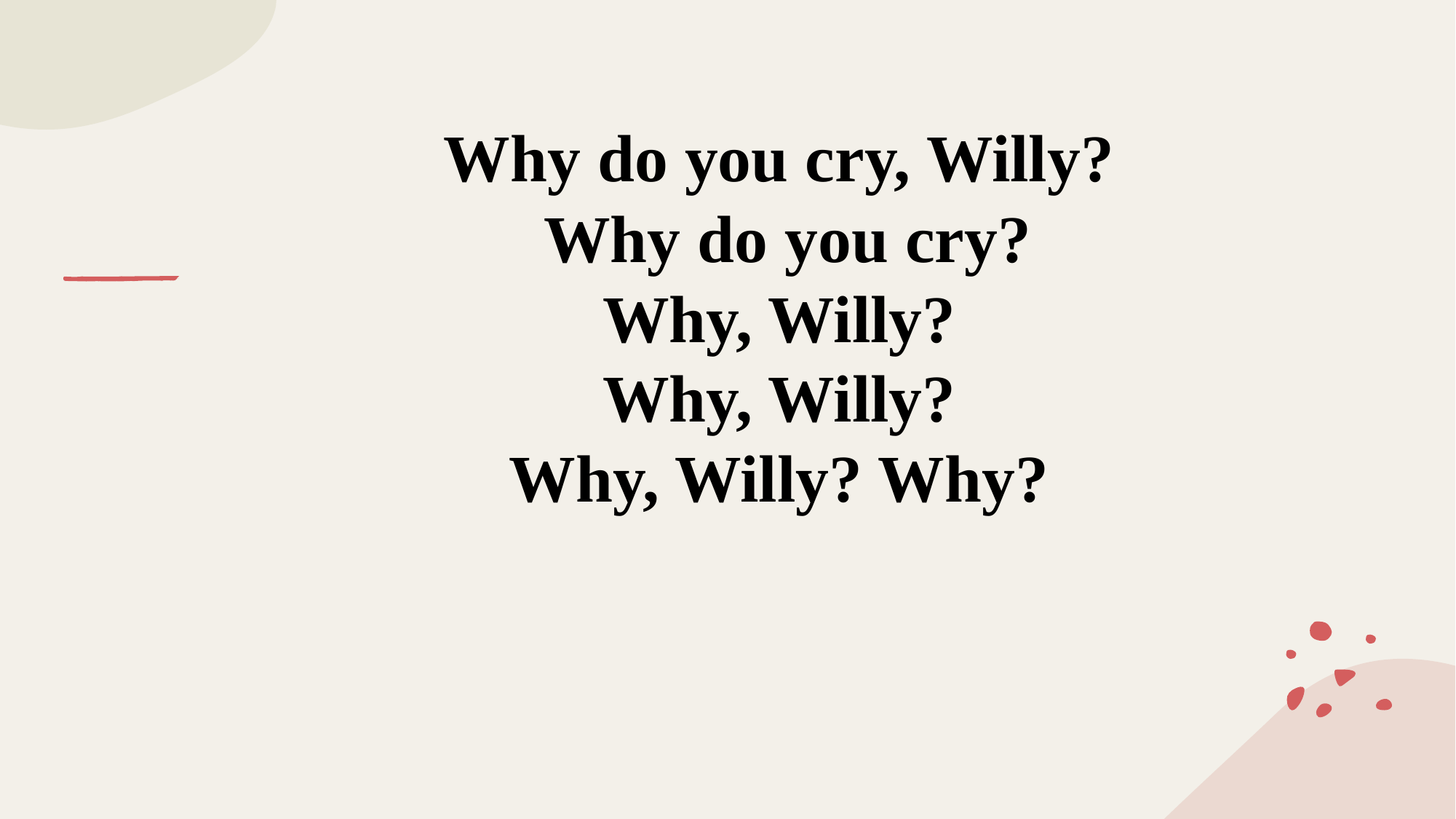

# Why do you cry, Willy?
 Why do you cry?
Why, Willy?
Why, Willy?
Why, Willy? Why?